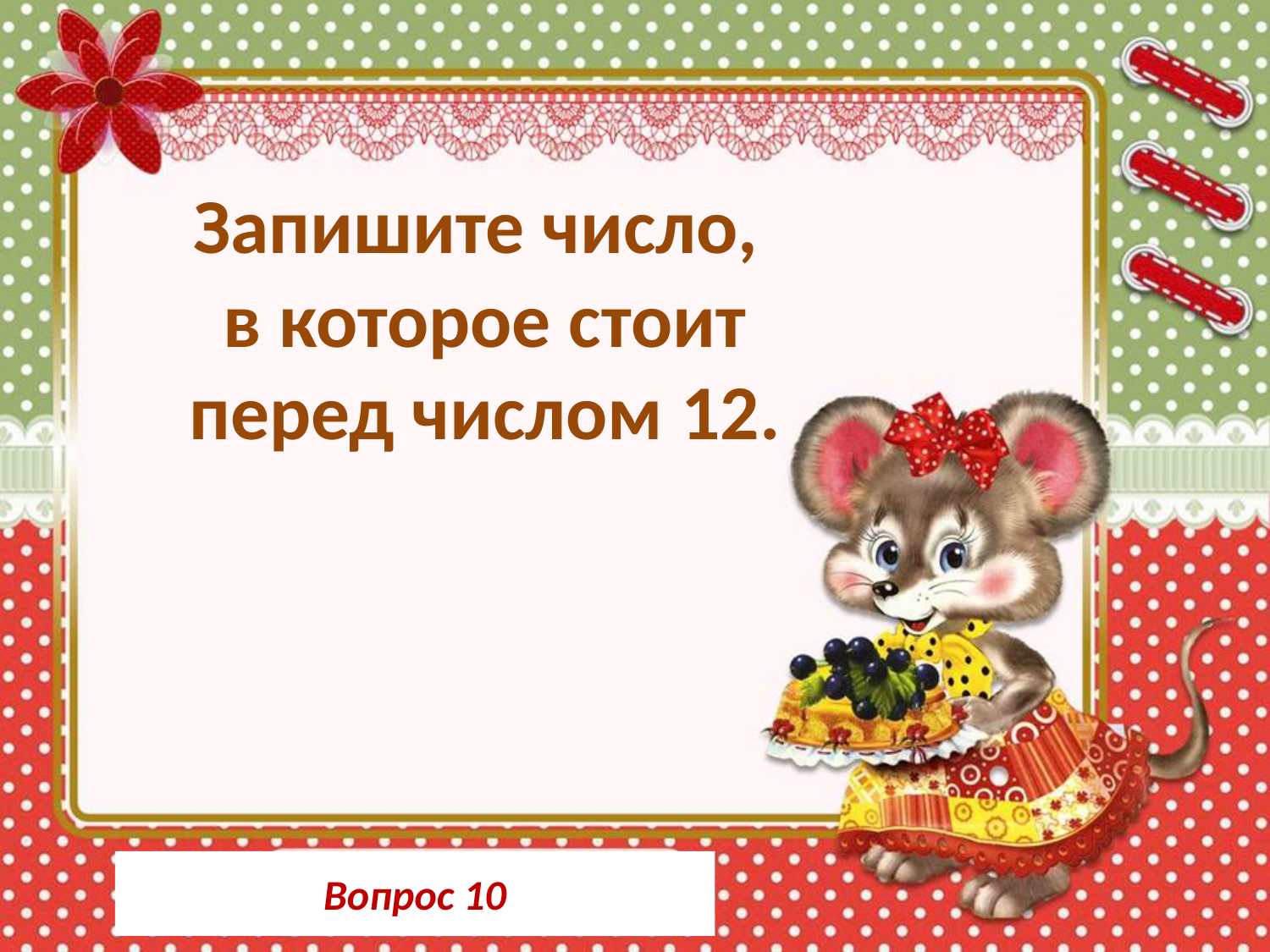

Запишите число,
в которое стоит перед числом 12.

Вопрос 10